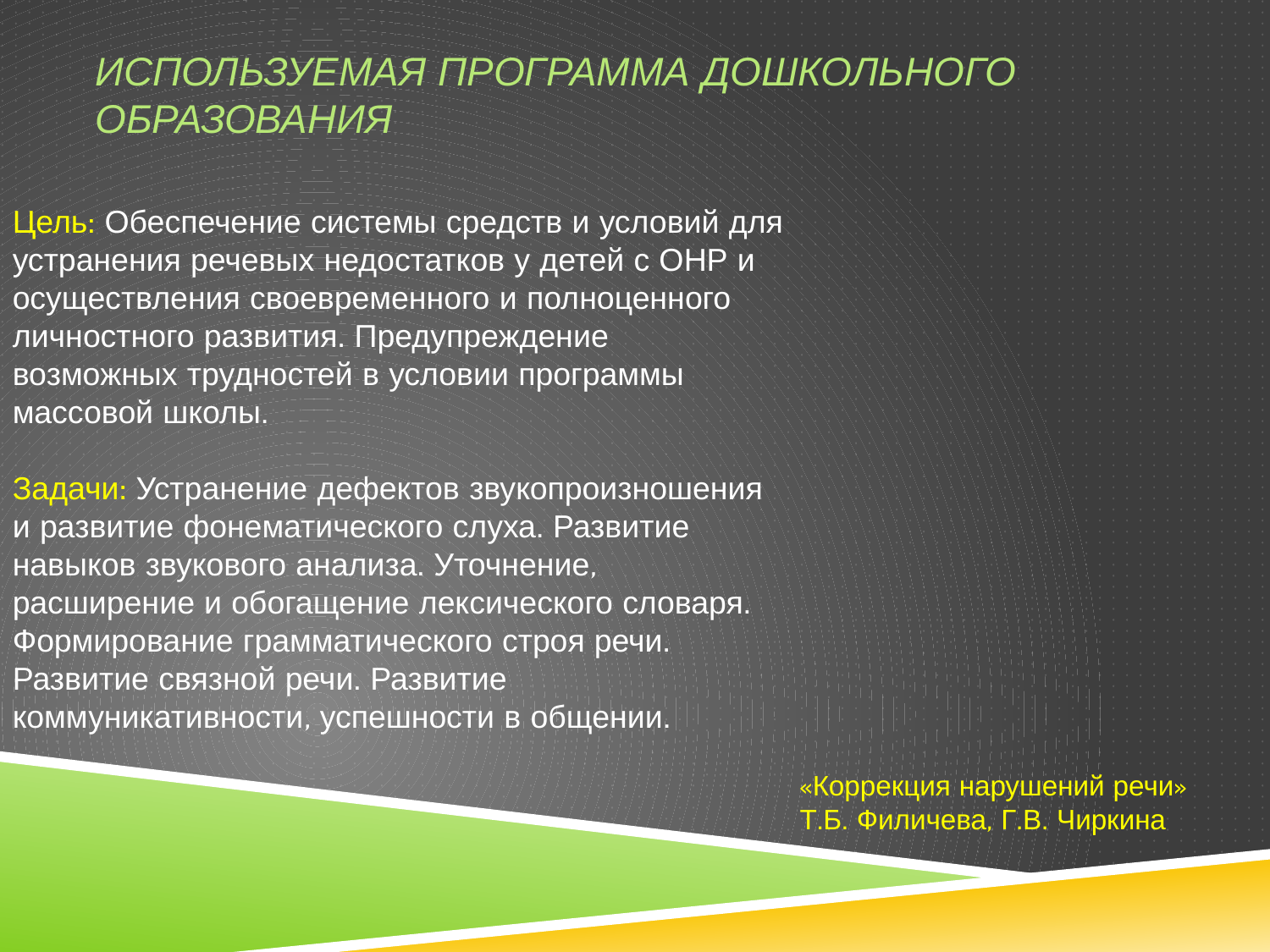

# ИспользуемАЯ программА дошкольного образования
Цель: Обеспечение системы средств и условий для устранения речевых недостатков у детей с ОНР и осуществления своевременного и полноценного личностного развития. Предупреждение  возможных трудностей в условии программы массовой школы.

Задачи: Устранение дефектов звукопроизношения и развитие фонематического слуха. Развитие навыков звукового анализа. Уточнение, расширение и обогащение лексического словаря. Формирование грамматического строя речи. Развитие связной речи. Развитие коммуникативности, успешности в общении.

«Коррекция нарушений речи»
Т.Б. Филичева, Г.В. Чиркина